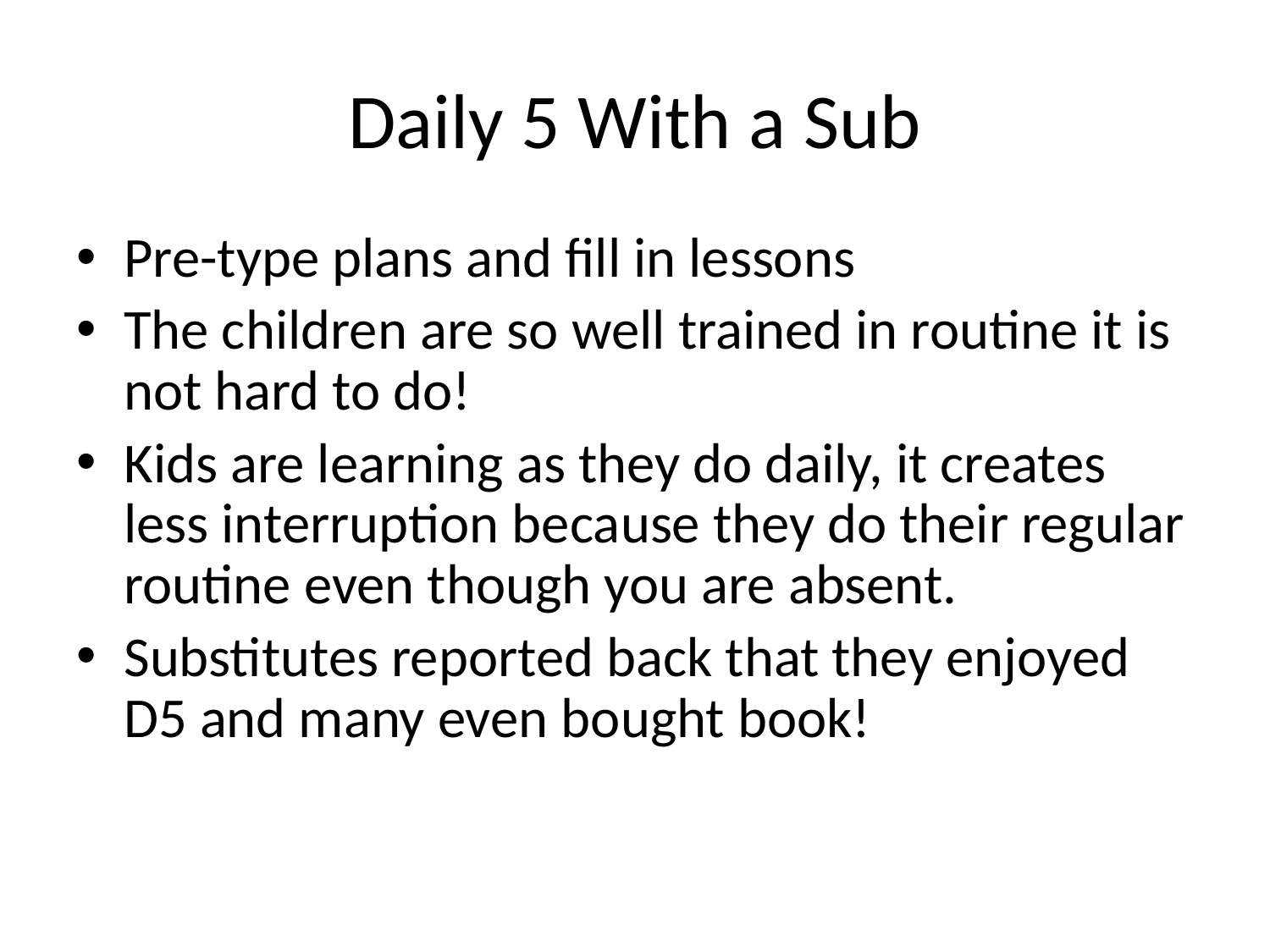

# Daily 5 With a Sub
Pre-type plans and fill in lessons
The children are so well trained in routine it is not hard to do!
Kids are learning as they do daily, it creates less interruption because they do their regular routine even though you are absent.
Substitutes reported back that they enjoyed D5 and many even bought book!